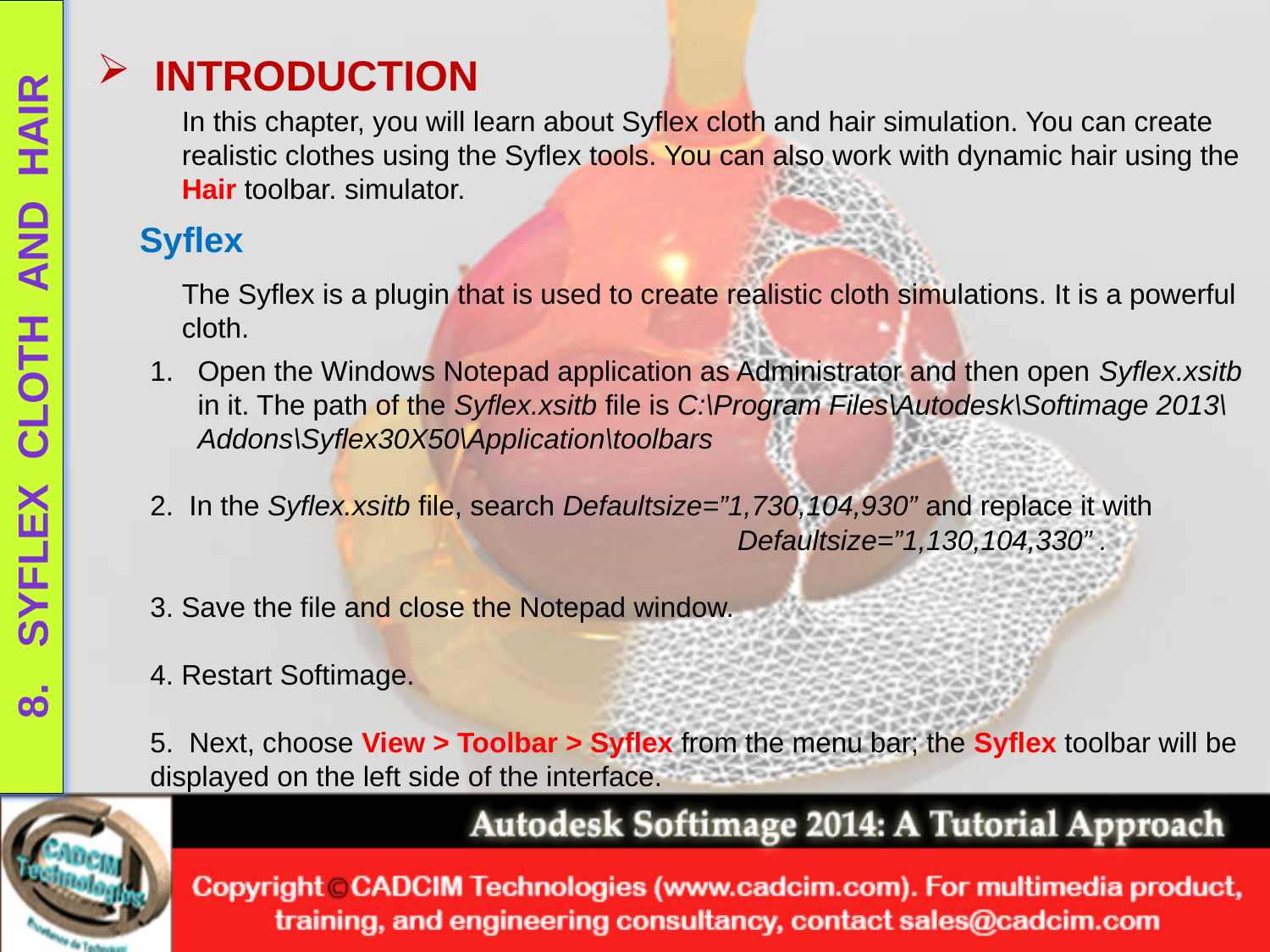

INTRODUCTION

In this chapter, you will learn about Syflex cloth and hair simulation. You can create realistic clothes using the Syflex tools. You can also work with dynamic hair using the Hair toolbar. simulator.

Syflex
The Syflex is a plugin that is used to create realistic cloth simulations. It is a powerful cloth.
Open the Windows Notepad application as Administrator and then open Syflex.xsitb in it. The path of the Syflex.xsitb file is C:\Program Files\Autodesk\Softimage 2013\Addons\Syflex30X50\Application\toolbars

2.  In the Syflex.xsitb file, search Defaultsize=”1,730,104,930” and replace it with                                                                                         Defaultsize=”1,130,104,330” .

3. Save the file and close the Notepad window.

4. Restart Softimage.

5.  Next, choose View > Toolbar > Syflex from the menu bar; the Syflex toolbar will be displayed on the left side of the interface.